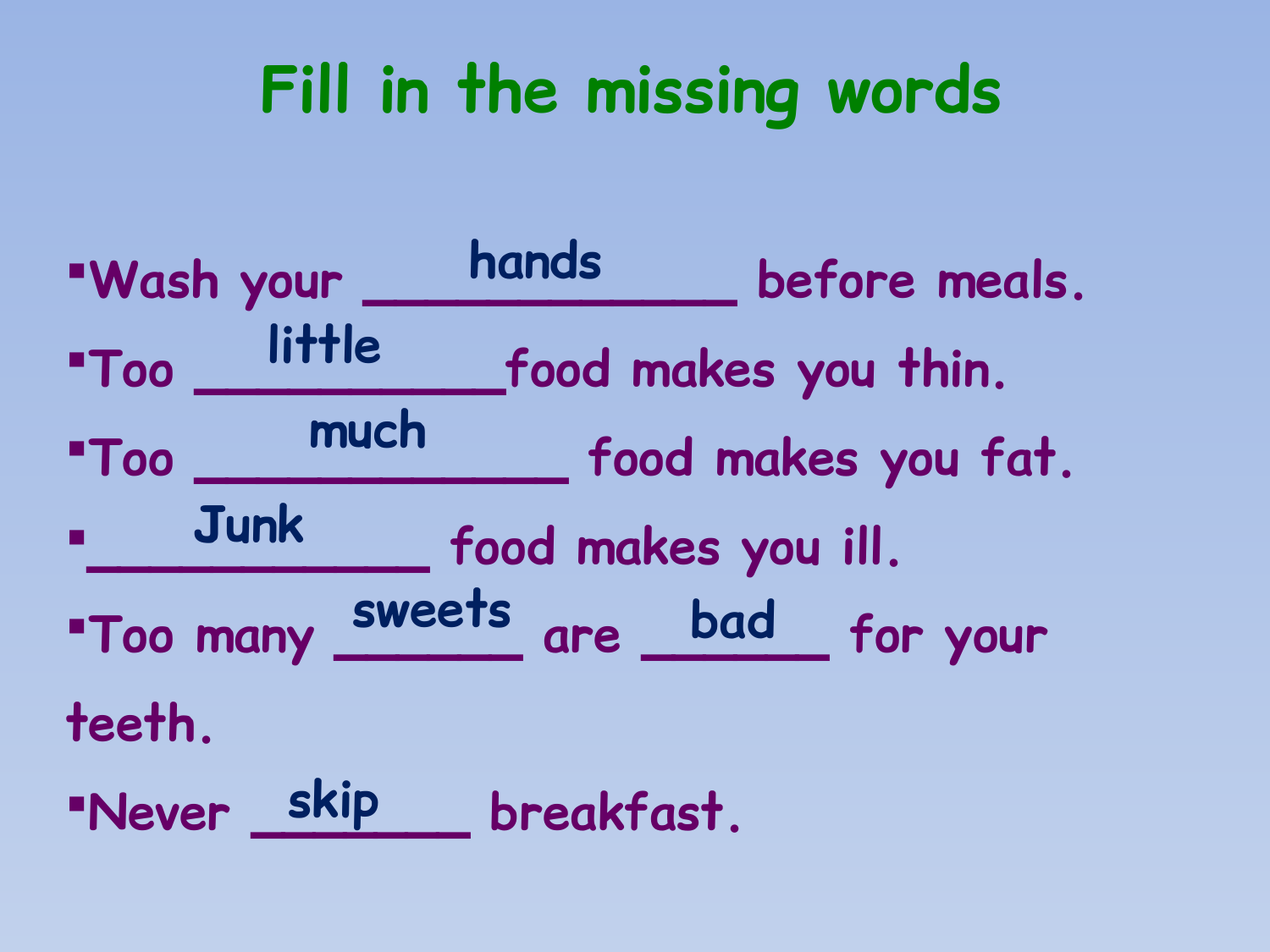

Fill in the missing words
hands
Wash your ____________ before meals.
Too __________food makes you thin.
Too ____________ food makes you fat.
___________ food makes you ill.
Too many ______ are ______ for your teeth.
Never _______ breakfast.
little
much
Junk
sweets
bad
skip